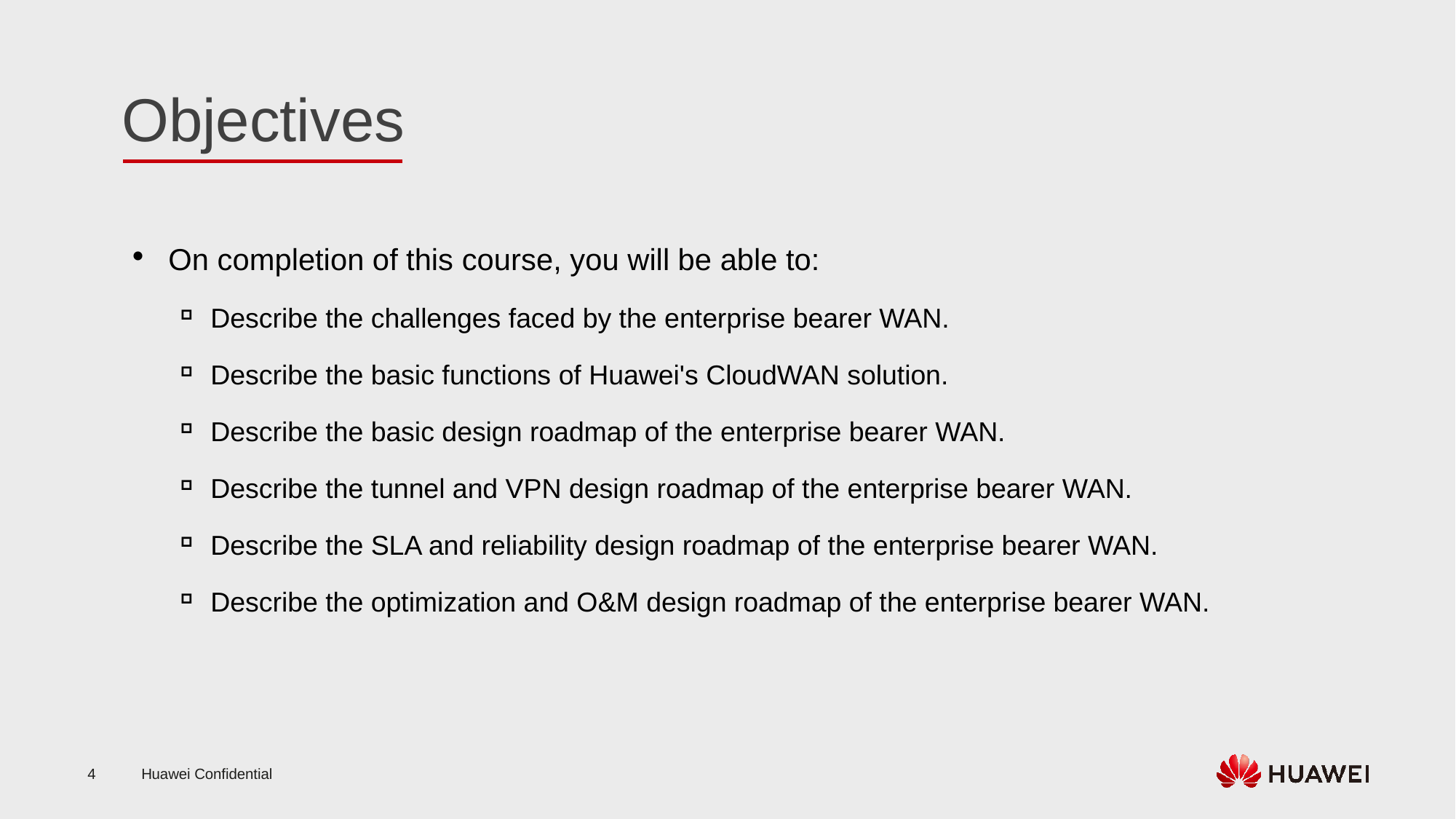

On completion of this course, you will be able to:
Describe the challenges faced by the enterprise bearer WAN.
Describe the basic functions of Huawei's CloudWAN solution.
Describe the basic design roadmap of the enterprise bearer WAN.
Describe the tunnel and VPN design roadmap of the enterprise bearer WAN.
Describe the SLA and reliability design roadmap of the enterprise bearer WAN.
Describe the optimization and O&M design roadmap of the enterprise bearer WAN.